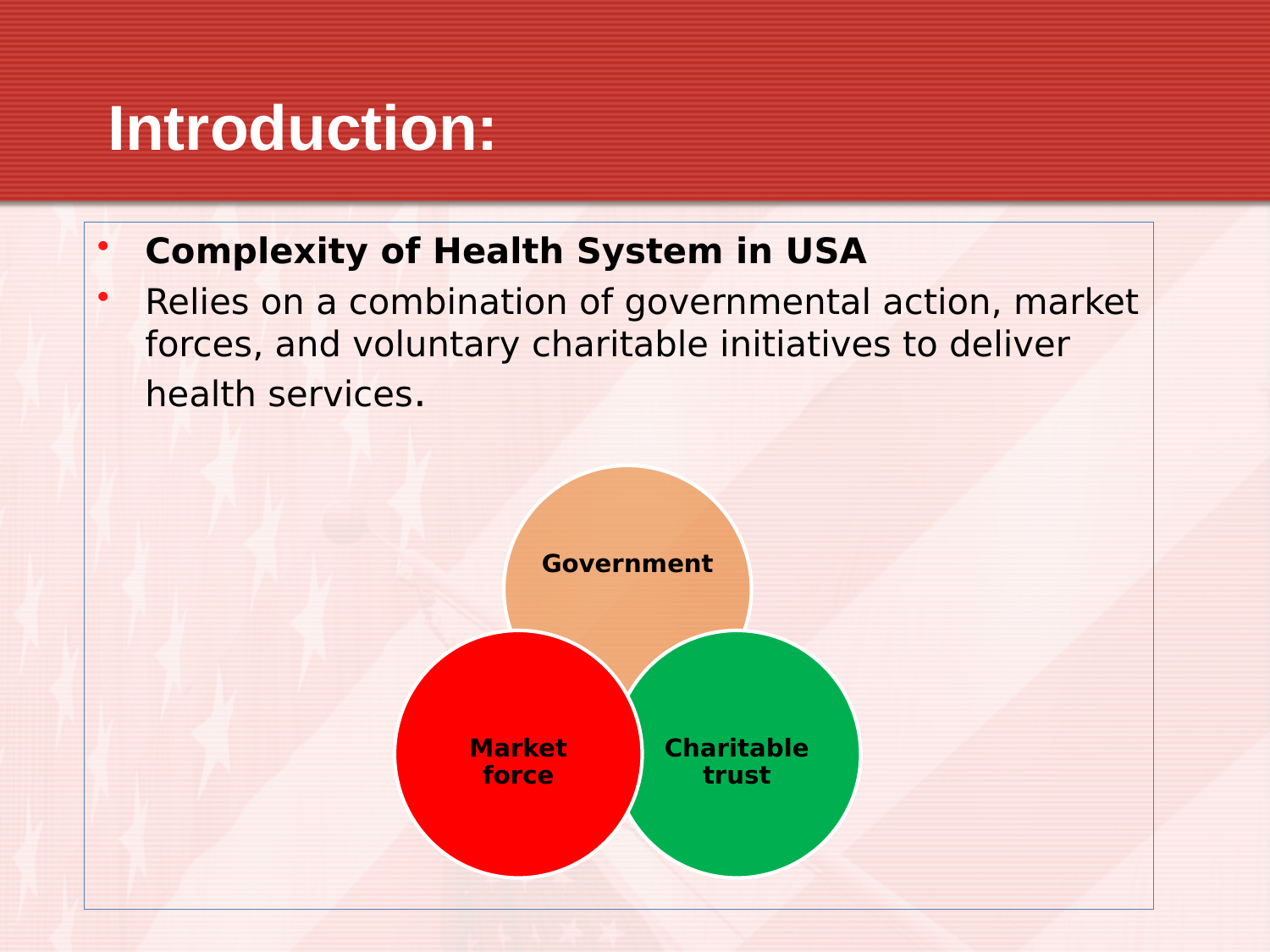

# Introduction:
Complexity of Health System in USA
Relies on a combination of governmental action, market forces, and voluntary charitable initiatives to deliver health services.

Government
Charitable trust
Market force